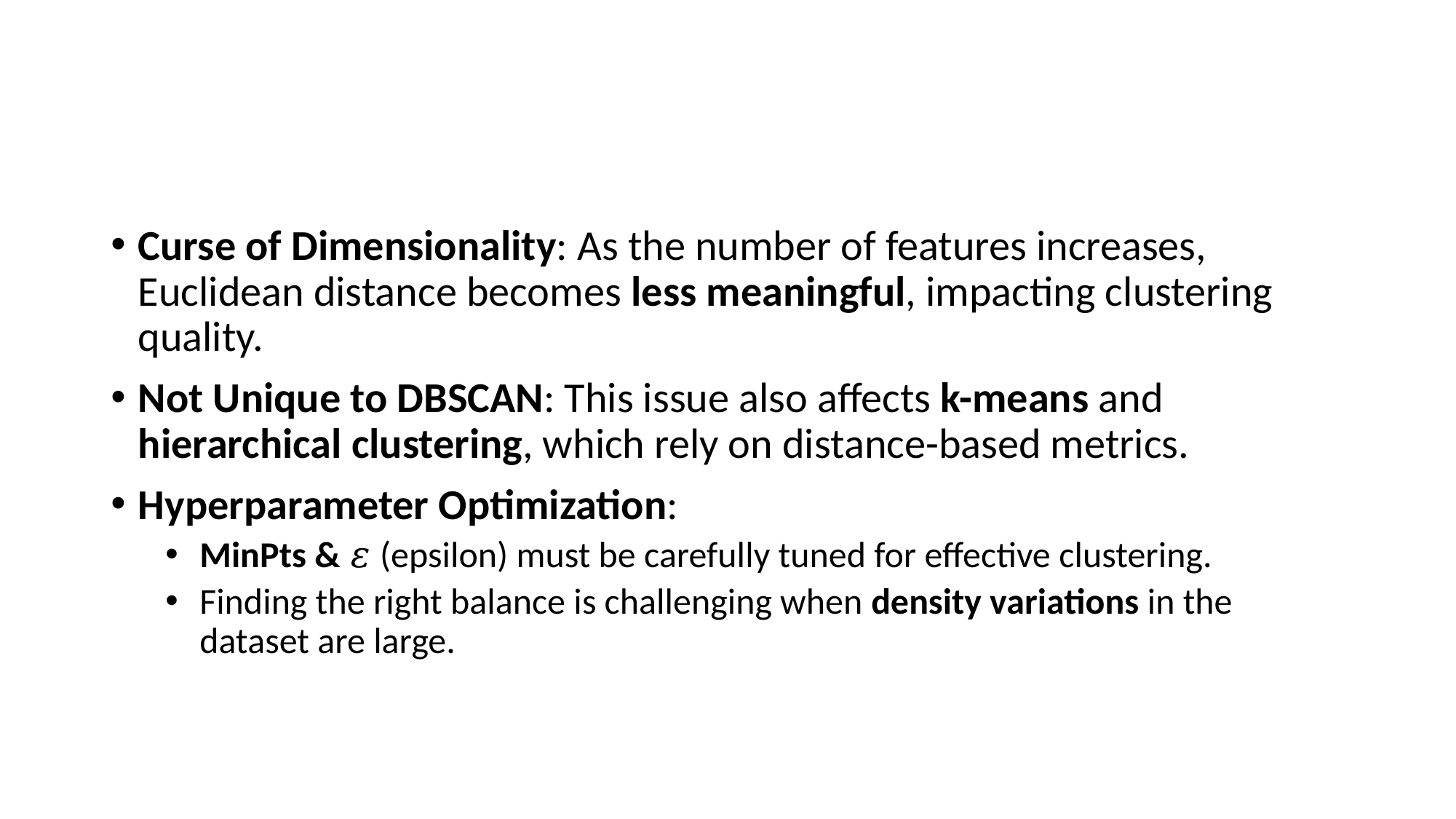

#
Curse of Dimensionality: As the number of features increases, Euclidean distance becomes less meaningful, impacting clustering quality.
Not Unique to DBSCAN: This issue also affects k-means and hierarchical clustering, which rely on distance-based metrics.
Hyperparameter Optimization:
MinPts & 𝜀 (epsilon) must be carefully tuned for effective clustering.
Finding the right balance is challenging when density variations in the dataset are large.